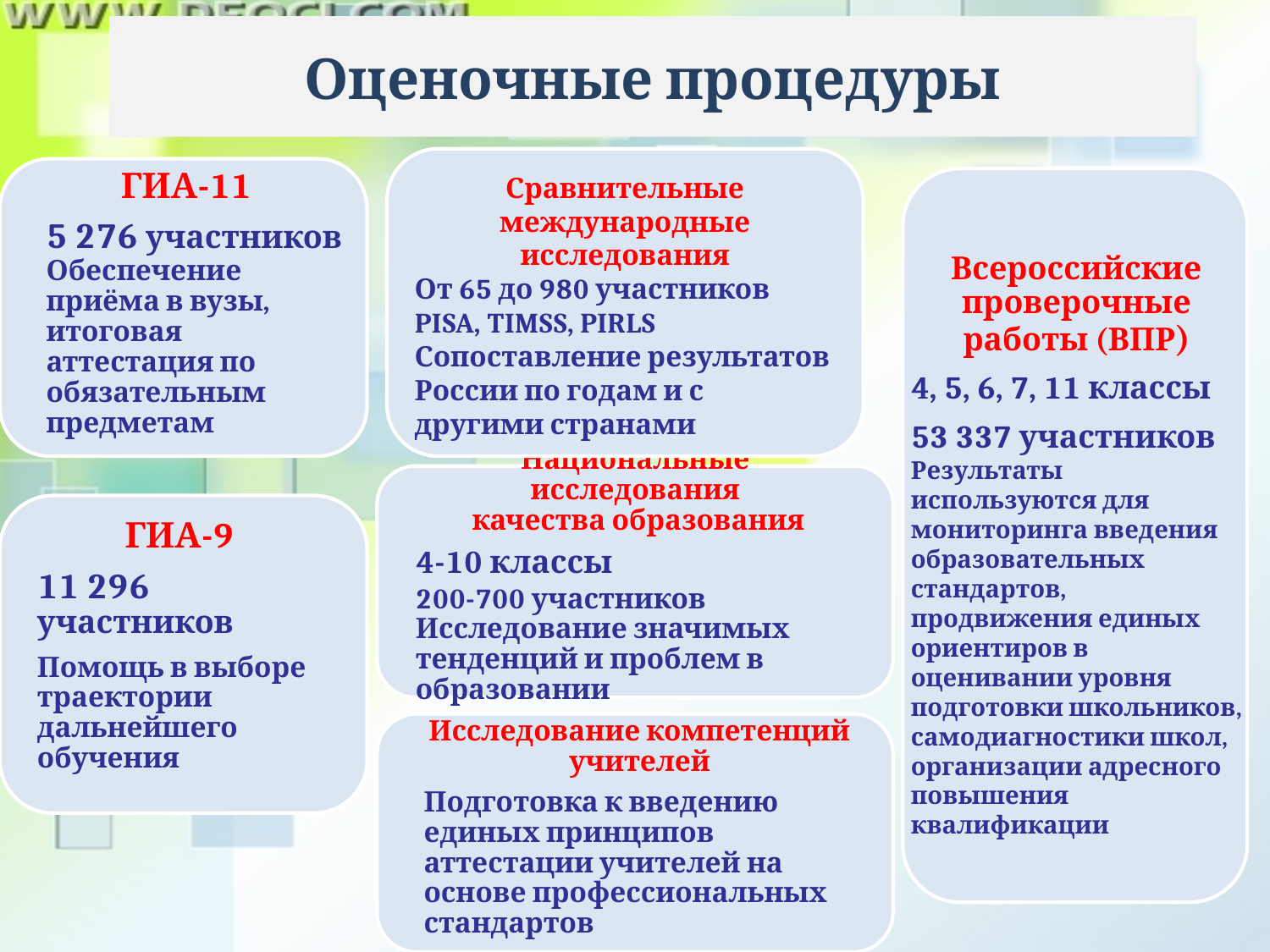

# Оценочные процедуры
Сравнительные международные исследования
От 65 до 980 участников
PISA, TIMSS, PIRLS
Сопоставление результатов России по годам и с другими странами

ГИА-11
5 276 участников
Обеспечение приёма в вузы, итоговая аттестация по обязательным предметам

Всероссийские проверочные работы (ВПР)
4, 5, 6, 7, 11 классы
53 337 участников
Результаты используются для мониторинга введения образовательных стандартов, продвижения единых ориентиров в оценивании уровня подготовки школьников, самодиагностики школ, организации адресного повышения квалификации
Национальные исследования
 качества образования
4-10 классы
200-700 участников
Исследование значимых тенденций и проблем в образовании

ГИА-9
11 296 участников
Помощь в выборе траектории дальнейшего обучения

Исследование компетенций учителей
Подготовка к введению единых принципов аттестации учителей на основе профессиональных стандартов